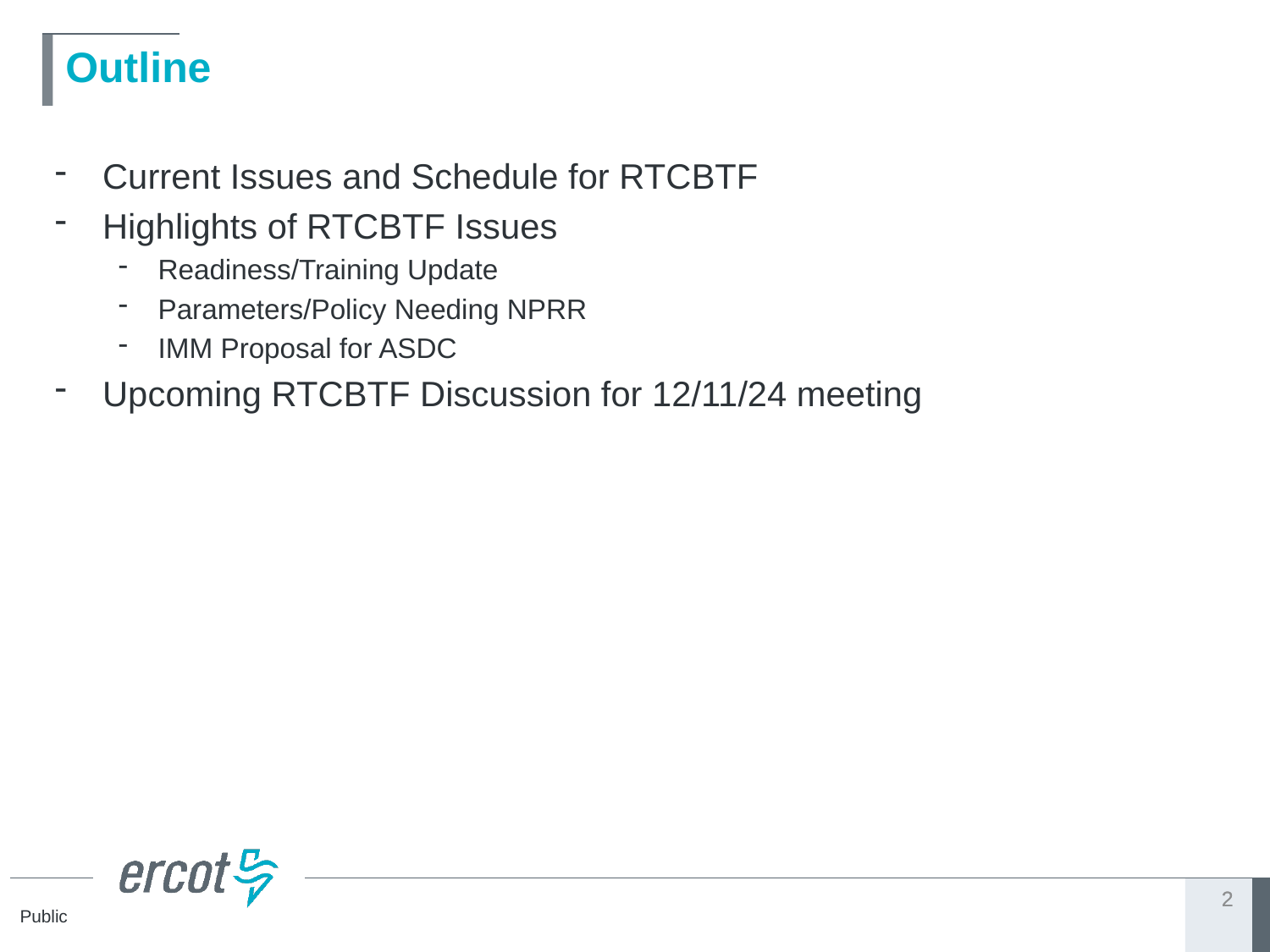

# Outline
Current Issues and Schedule for RTCBTF
Highlights of RTCBTF Issues
Readiness/Training Update
Parameters/Policy Needing NPRR
IMM Proposal for ASDC
Upcoming RTCBTF Discussion for 12/11/24 meeting

2